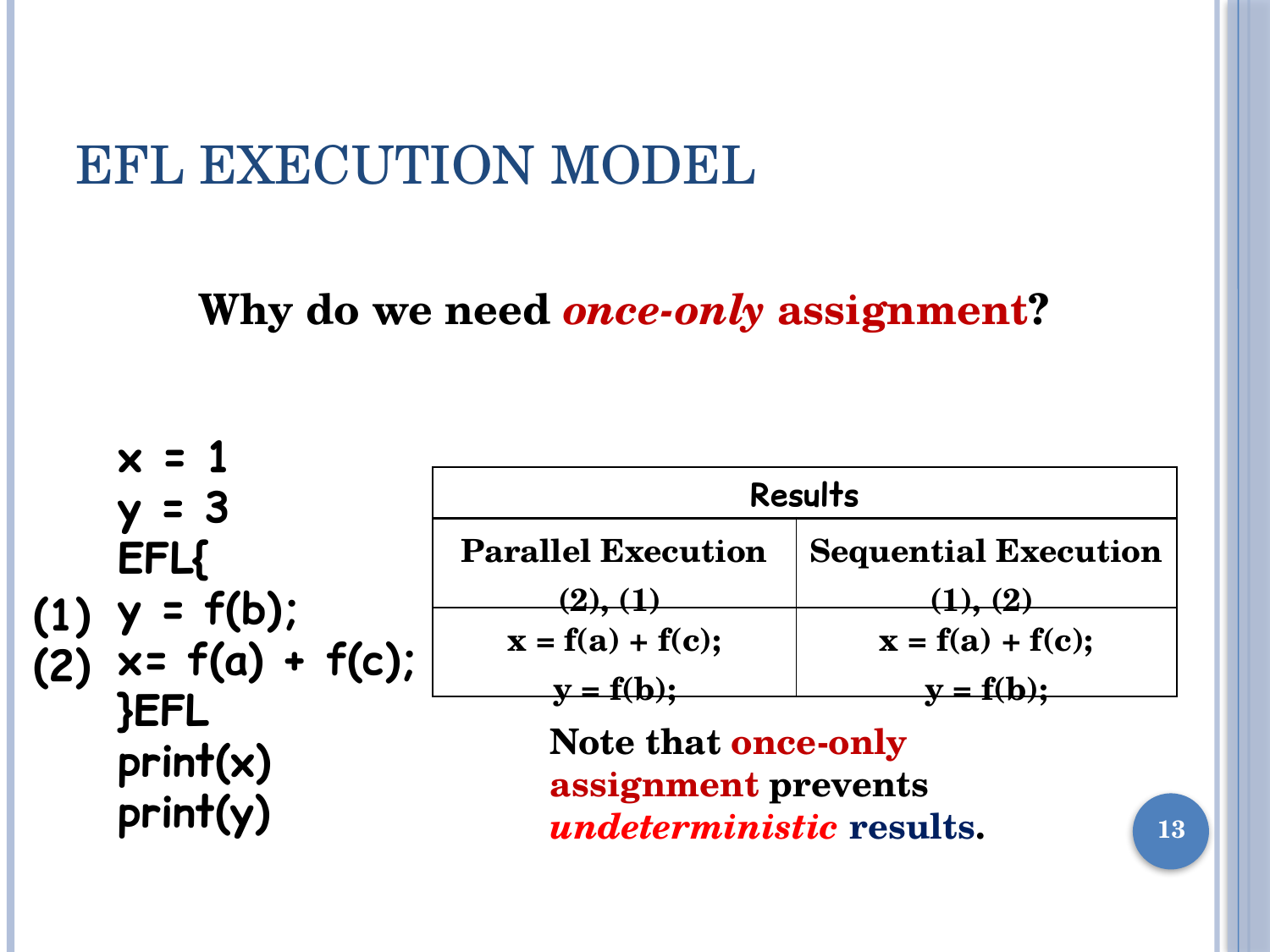

# EFL Execution Model
Why do we need once-only assignment?

x = 1
y = 3
EFL{
y = f(b);
x= f(a) + f(c);
}EFL
print(x)
print(y)

| Results |  |
| --- | --- |
| Parallel Execution (2), (1) | Sequential Execution (1), (2) |
| x = f(a) + f(c); y = f(b); | x = f(a) + f(c); y = f(b); |
(1)
(2)
Note that once-only assignment prevents  undeterministic results.
13